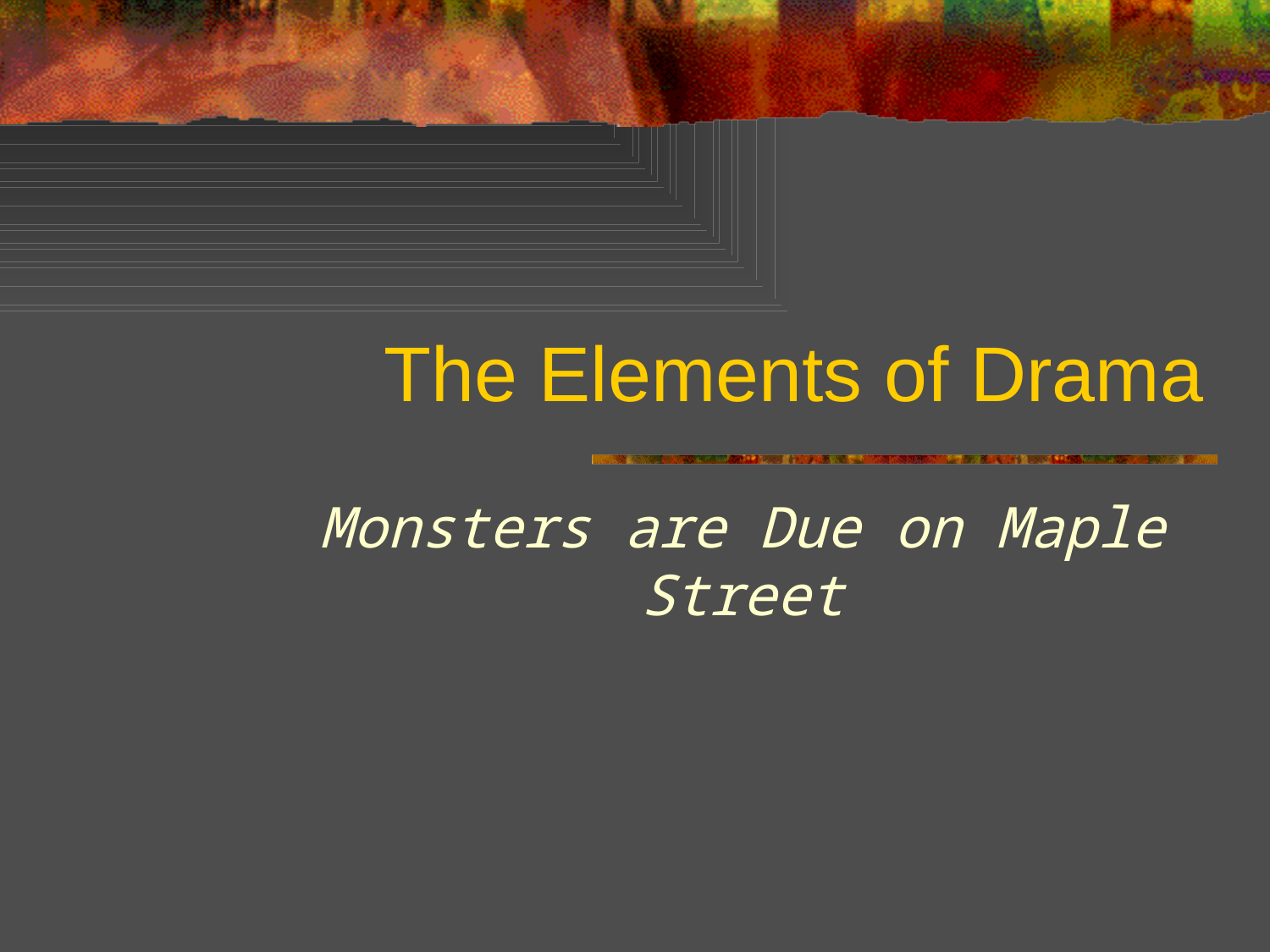

# The Elements of Drama
Monsters are Due on Maple Street